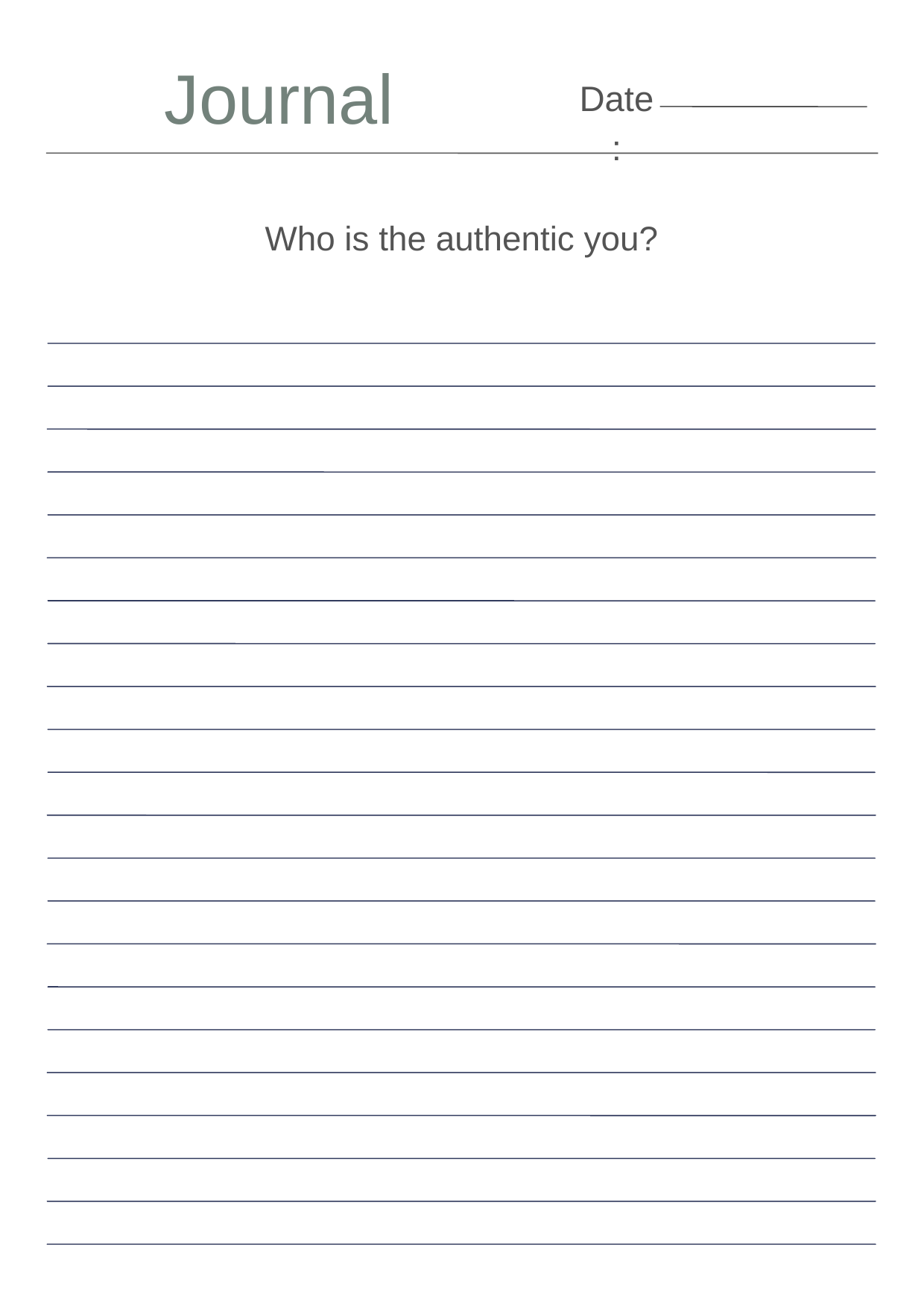

Journal
Date:

Who is the authentic you?